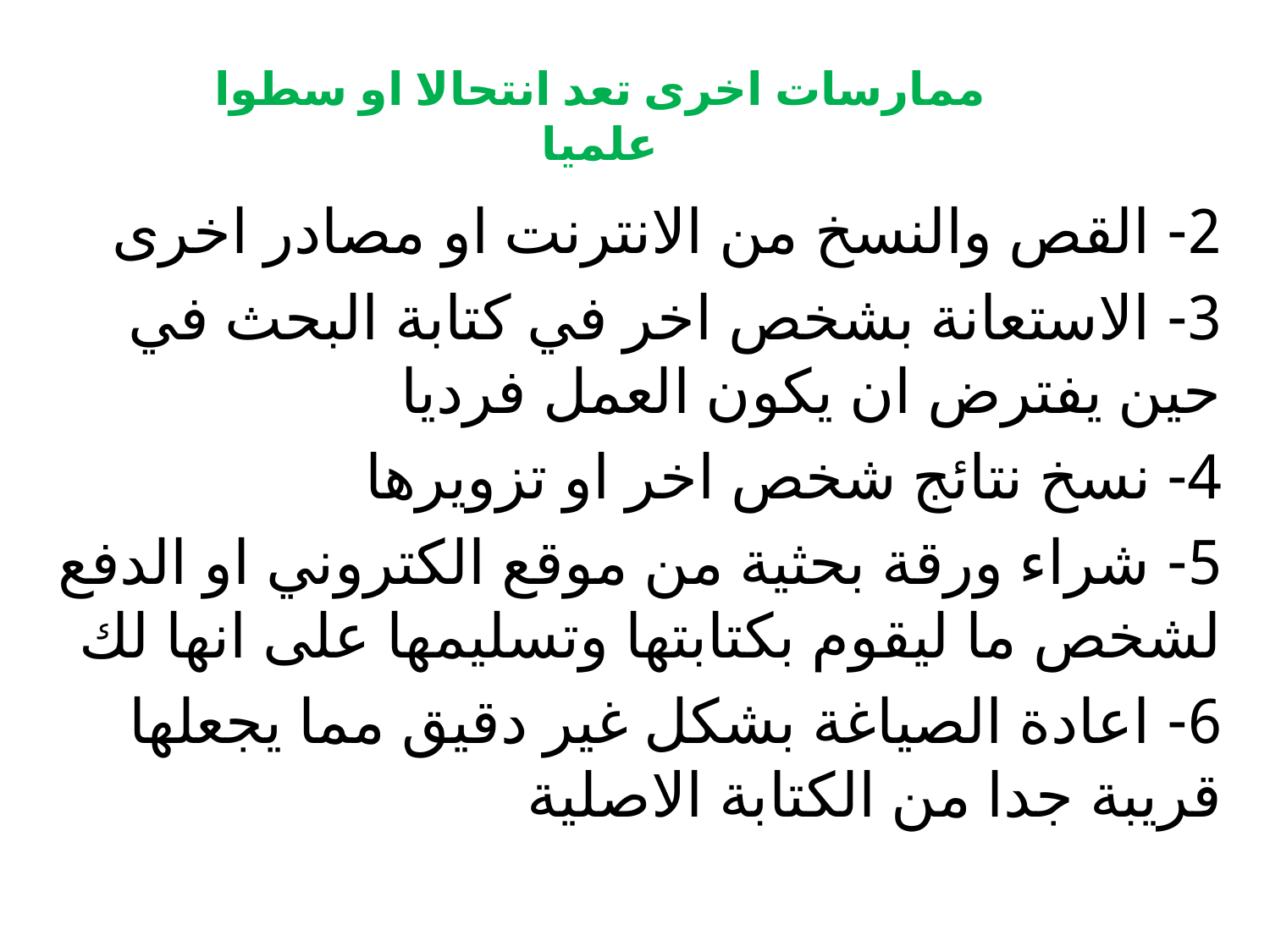

# ممارسات اخرى تعد انتحالا او سطوا علميا
2- القص والنسخ من الانترنت او مصادر اخرى
3- الاستعانة بشخص اخر في كتابة البحث في حين يفترض ان يكون العمل فرديا
4- نسخ نتائج شخص اخر او تزويرها
5- شراء ورقة بحثية من موقع الكتروني او الدفع لشخص ما ليقوم بكتابتها وتسليمها على انها لك
6- اعادة الصياغة بشكل غير دقيق مما يجعلها قريبة جدا من الكتابة الاصلية